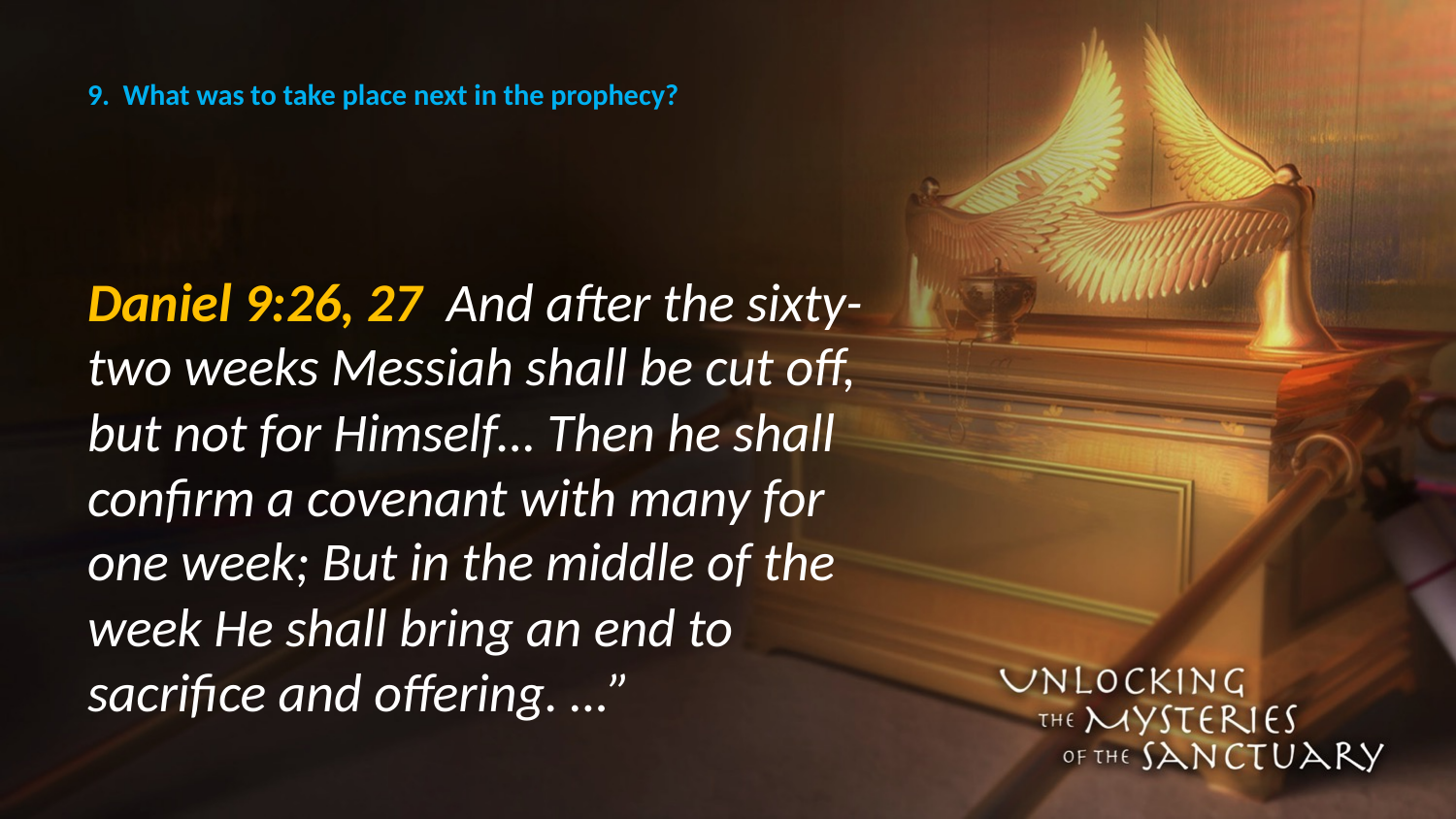

# 9.  What was to take place next in the prophecy?

Daniel 9:26, 27  And after the sixty-two weeks Messiah shall be cut off, but not for Himself… Then he shall confirm a covenant with many for one week; But in the middle of the week He shall bring an end to sacrifice and offering. …”